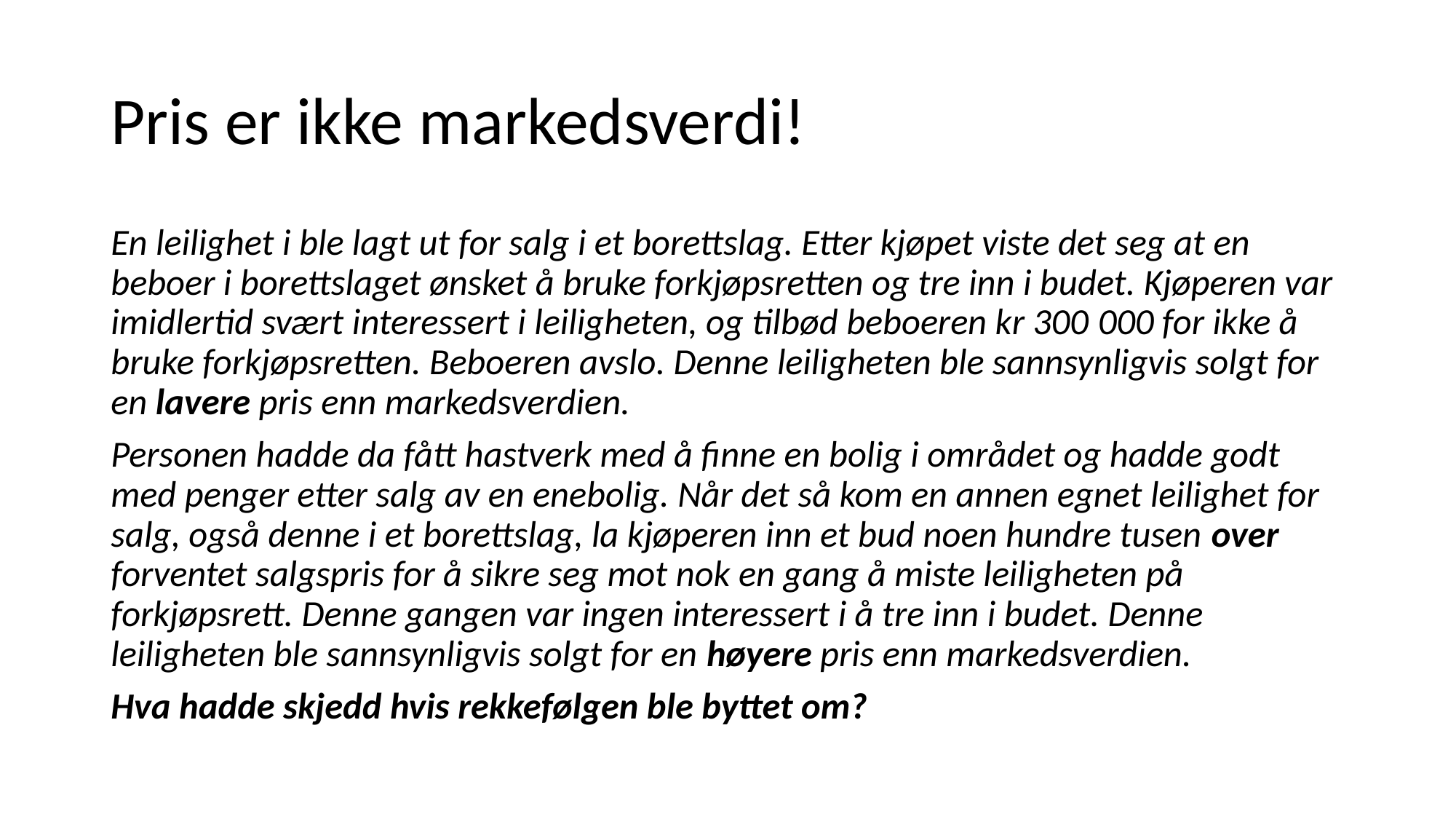

# Pris er ikke markedsverdi!
En leilighet i ble lagt ut for salg i et borettslag. Etter kjøpet viste det seg at en beboer i borettslaget ønsket å bruke forkjøpsretten og tre inn i budet. Kjøperen var imidlertid svært interessert i leiligheten, og tilbød beboeren kr 300 000 for ikke å bruke forkjøpsretten. Beboeren avslo. Denne leiligheten ble sannsynligvis solgt for en lavere pris enn markedsverdien.
Personen hadde da fått hastverk med å finne en bolig i området og hadde godt med penger etter salg av en enebolig. Når det så kom en annen egnet leilighet for salg, også denne i et borettslag, la kjøperen inn et bud noen hundre tusen over forventet salgspris for å sikre seg mot nok en gang å miste leiligheten på forkjøpsrett. Denne gangen var ingen interessert i å tre inn i budet. Denne leiligheten ble sannsynligvis solgt for en høyere pris enn markedsverdien.
Hva hadde skjedd hvis rekkefølgen ble byttet om?